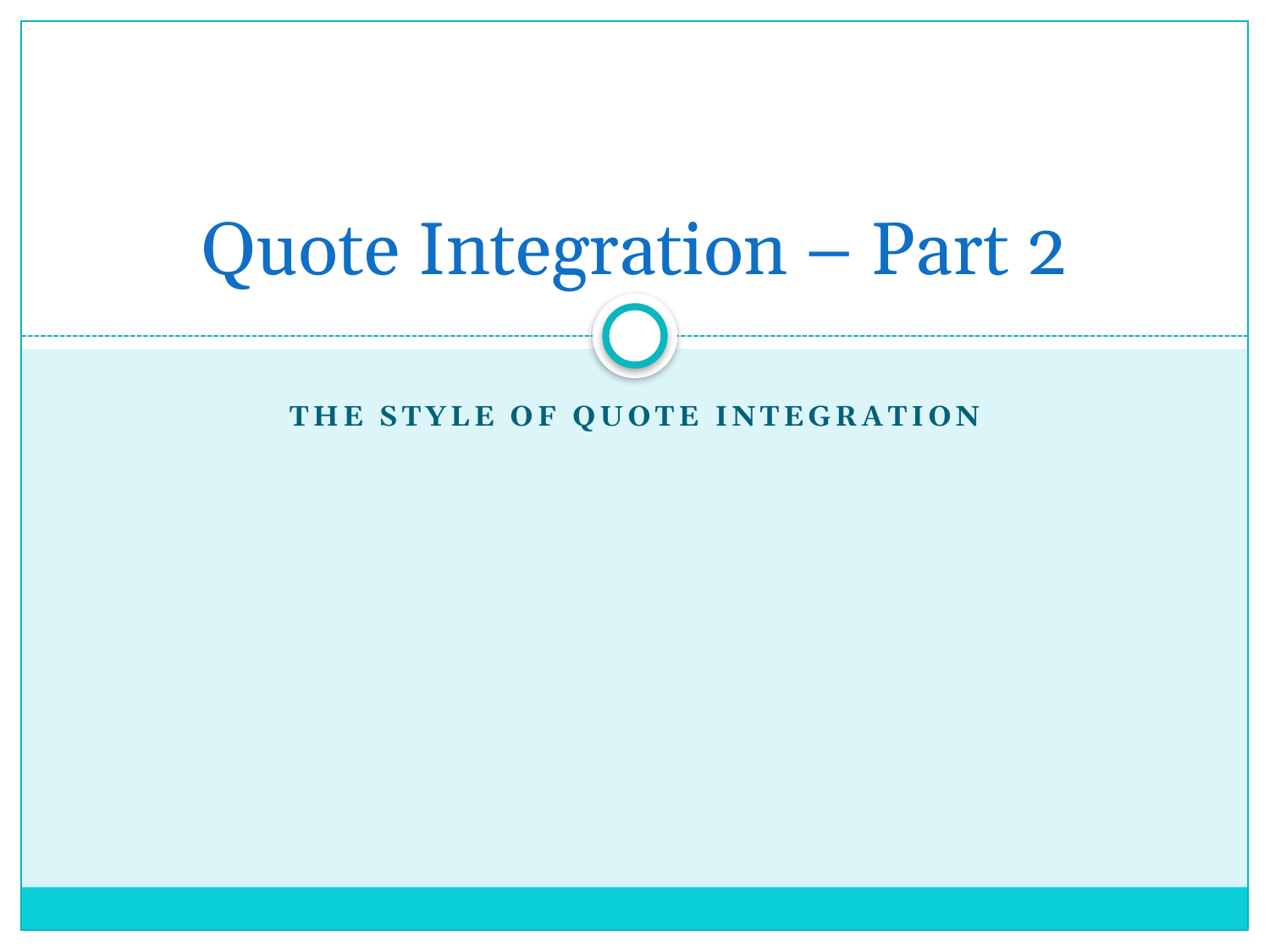

# Quote Integration – Part 2
The style of quote integration